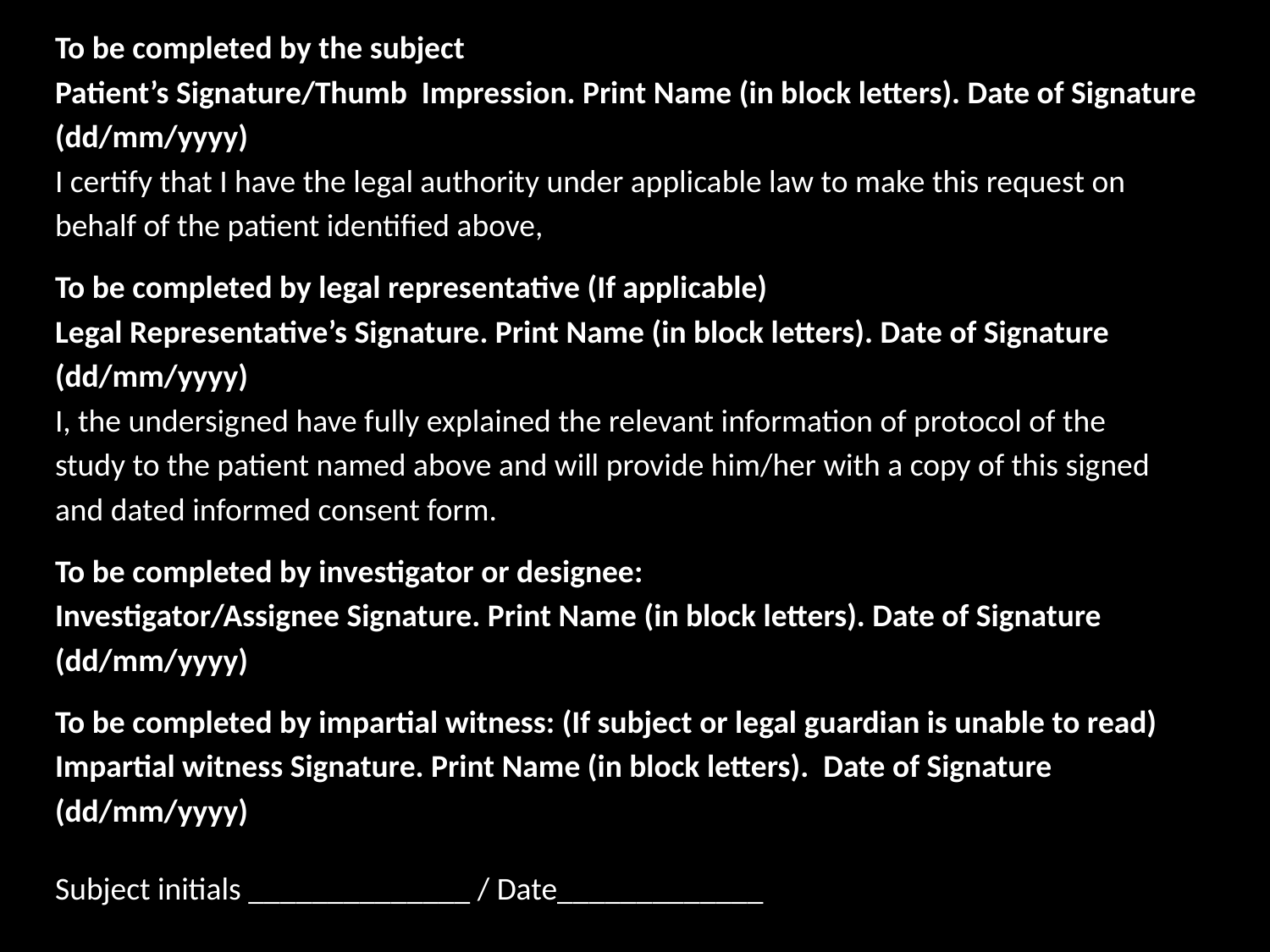

To be completed by the subject
Patient’s Signature/Thumb  Impression. Print Name (in block letters). Date of Signature
(dd/mm/yyyy)
I certify that I have the legal authority under applicable law to make this request on
behalf of the patient identified above,

To be completed by legal representative (If applicable)
Legal Representative’s Signature. Print Name (in block letters). Date of Signature
(dd/mm/yyyy)
I, the undersigned have fully explained the relevant information of protocol of the
study to the patient named above and will provide him/her with a copy of this signed
and dated informed consent form.

To be completed by investigator or designee:
Investigator/Assignee Signature. Print Name (in block letters). Date of Signature
(dd/mm/yyyy)

To be completed by impartial witness: (If subject or legal guardian is unable to read)
Impartial witness Signature. Print Name (in block letters).  Date of Signature
(dd/mm/yyyy)
Subject initials ______________ / Date_____________